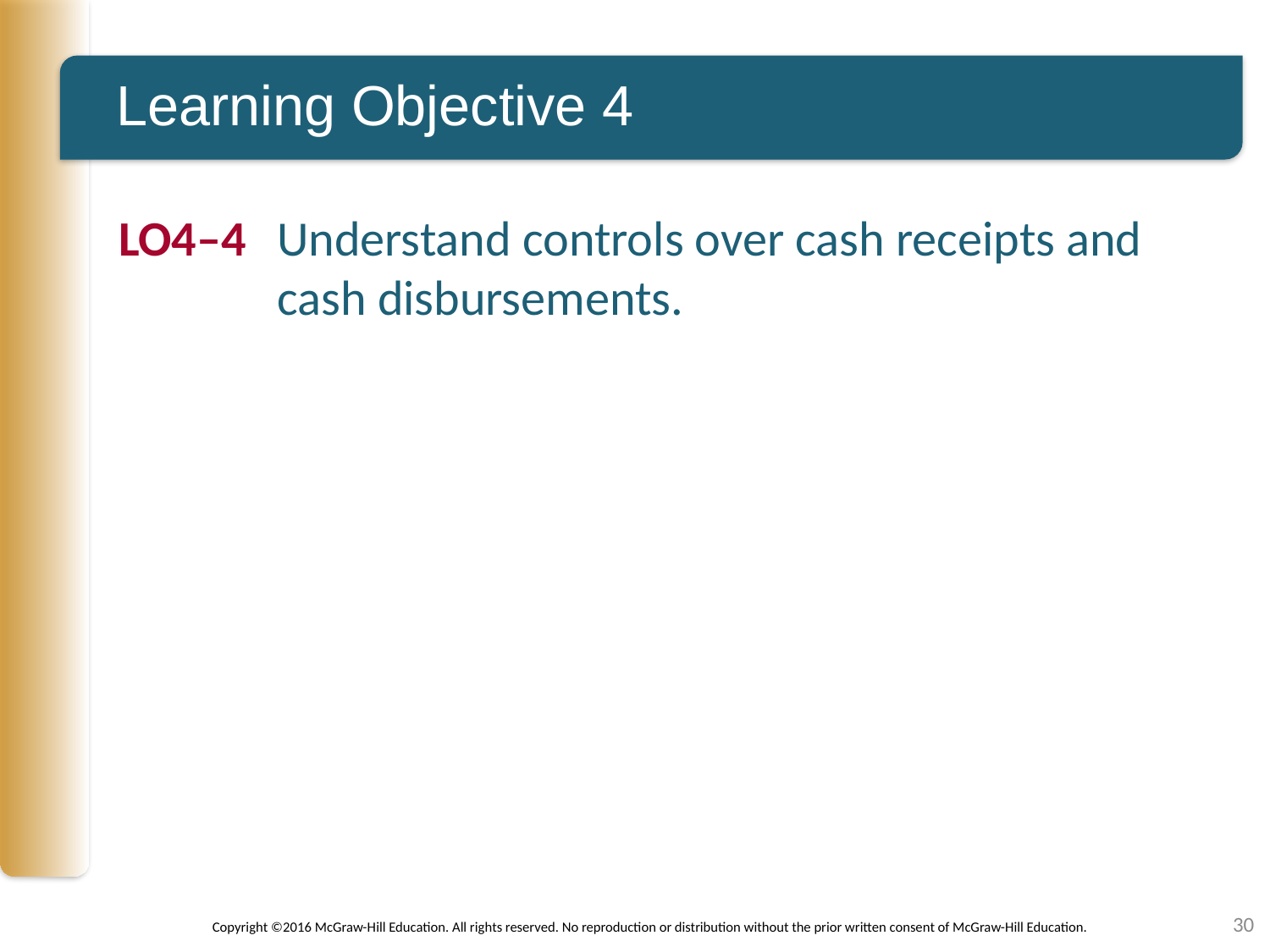

# Learning Objective 4
LO4–4	Understand controls over cash receipts and cash disbursements.
30
Copyright ©2016 McGraw-Hill Education. All rights reserved. No reproduction or distribution without the prior written consent of McGraw-Hill Education.